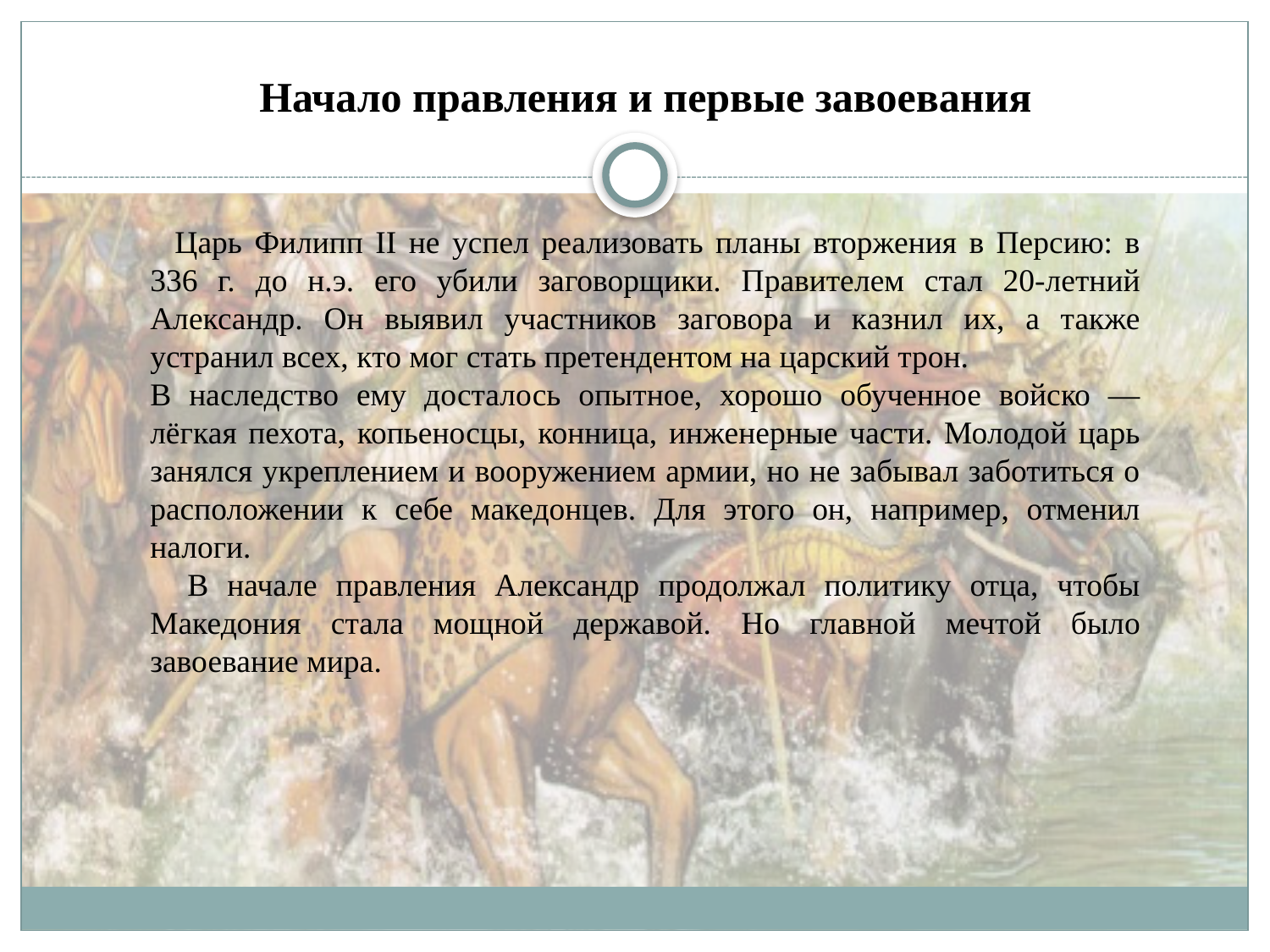

Начало правления и первые завоевания

  Царь Филипп II не успел реализовать планы вторжения в Персию: в 336 г. до н.э. его убили заговорщики. Правителем стал 20-летний Александр. Он выявил участников заговора и казнил их, а также устранил всех, кто мог стать претендентом на царский трон.
В наследство ему досталось опытное, хорошо обученное войско — лёгкая пехота, копьеносцы, конница, инженерные части. Молодой царь занялся укреплением и вооружением армии, но не забывал заботиться о расположении к себе македонцев. Для этого он, например, отменил налоги.
  В начале правления Александр продолжал политику отца, чтобы Македония стала мощной державой. Но главной мечтой было завоевание мира.